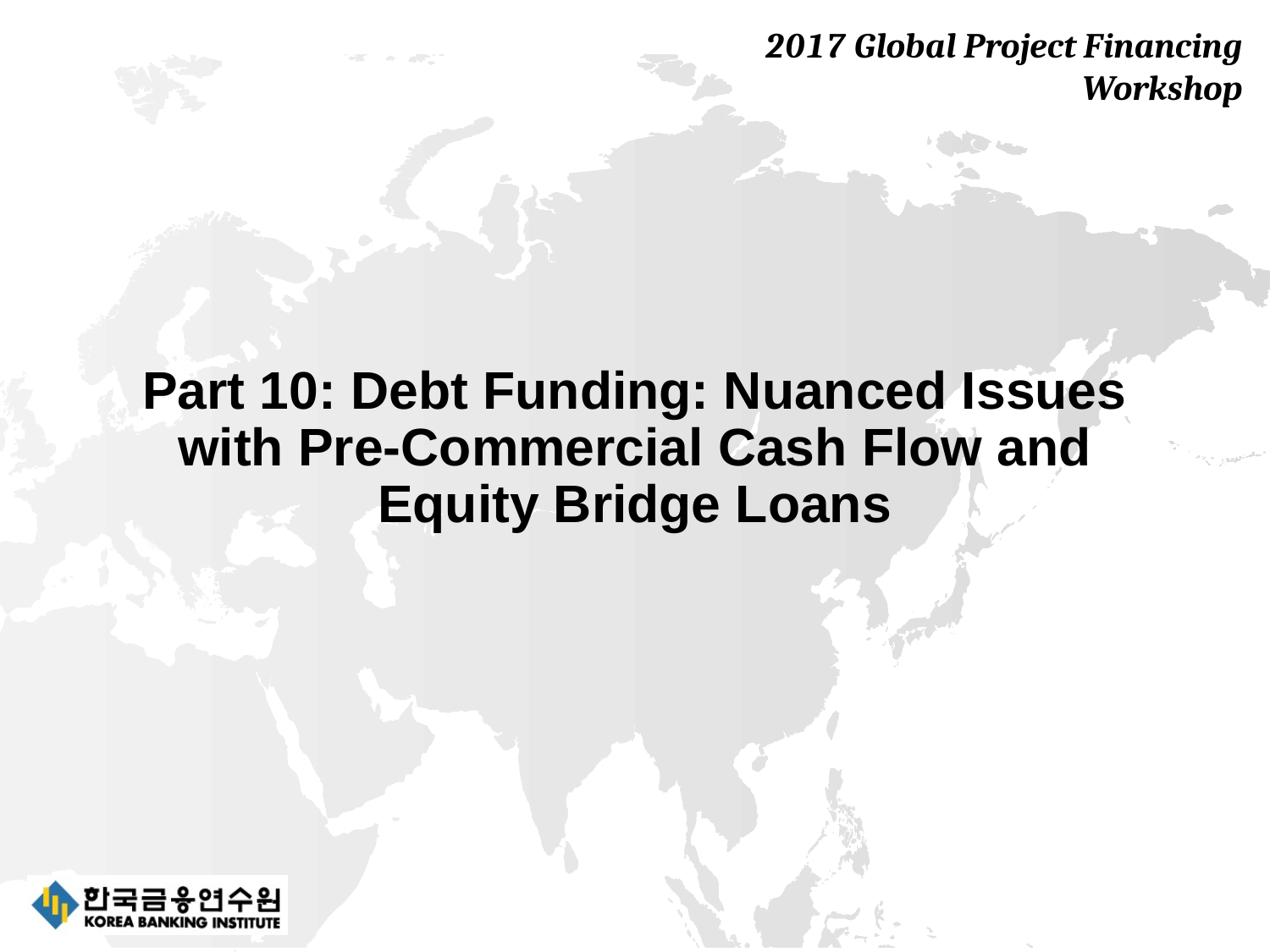

# Part 10: Debt Funding: Nuanced Issues with Pre-Commercial Cash Flow and Equity Bridge Loans